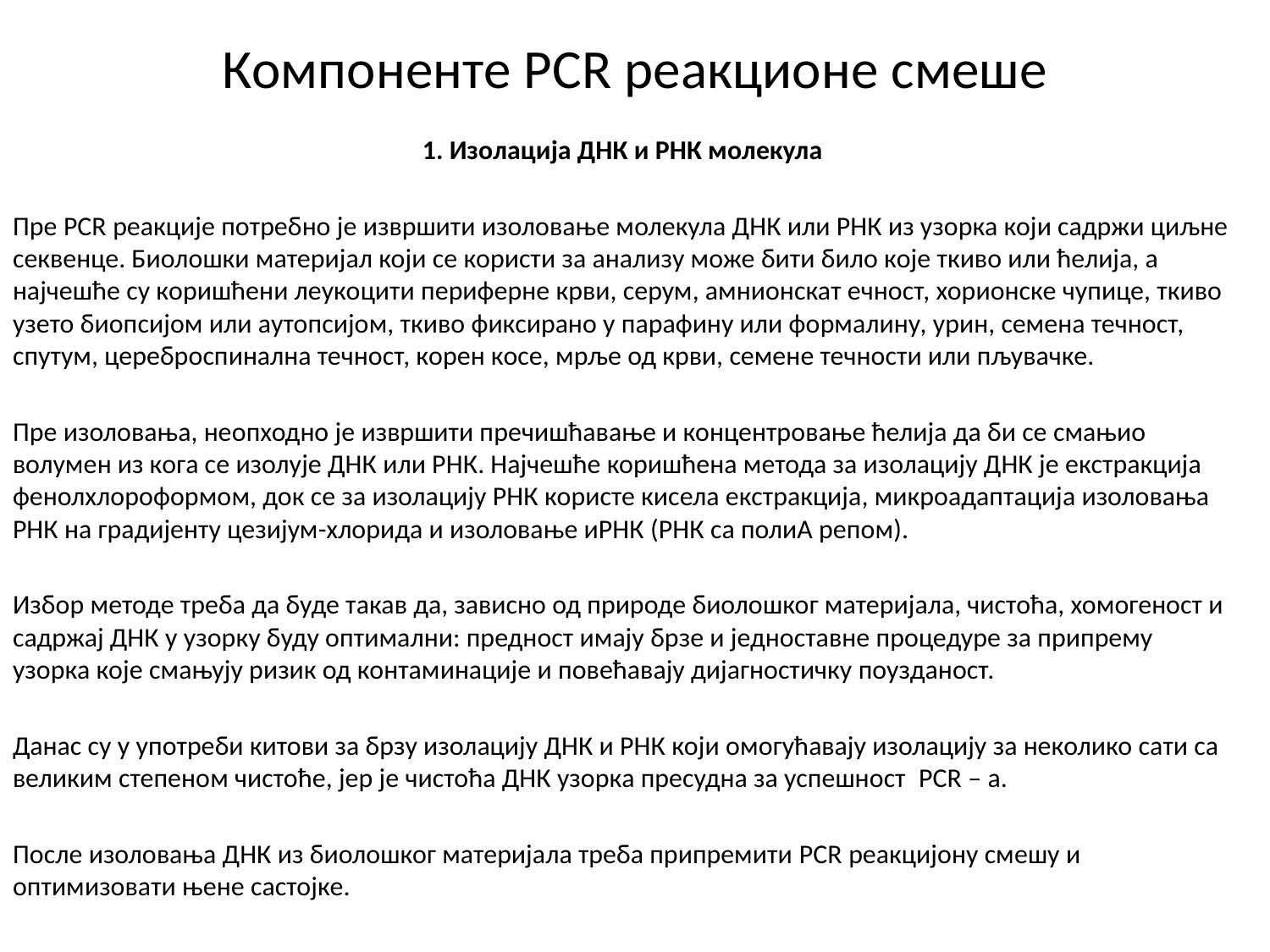

# Компоненте PCR реакционе смеше
1. Изолација ДНК и РНК молекула

Пре PCR реакције потребно је извршити изоловање молекула ДНК или РНК из узорка који садржи циљне секвенце. Биолошки материјал који се користи за анализу може бити било које ткиво или ћелија, а најчешће су коришћени леукоцити периферне крви, серум, амнионскат ечност, хорионске чупице, ткиво узето биопсијом или аутопсијом, ткиво фиксирано у парафину или формалину, урин, семена течност, спутум, цереброспинална течност, корен косе, мрље од крви, семене течности или пљувачке.

Пре изоловања, неопходно је извршити пречишћавање и концентровање ћелија да би се смањио волумен из кога се изолује ДНК или РНК. Најчешће коришћена метода за изолацију ДНК је екстракција фенолхлороформом, док се за изолацију РНК користе кисела екстракција, микроадаптација изоловања РНК на градијенту цезијум-хлорида и изоловање иРНК (РНК са полиА репом).

Избор методе треба да буде такав да, зависно од природе биолошког материјала, чистоћа, хомогеност и садржај ДНК у узорку буду оптимални: предност имају брзе и једноставне процедуре за припрему узорка које смањују ризик од контаминације и повећавају дијагностичку поузданост.

Данас су у употреби китови за брзу изолацију ДНК и РНК који омогућавају изолацију за неколико сати са великим степеном чистоће, јер је чистоћа ДНК узорка пресудна за успешност  PCR – a.

После изоловања ДНК из биолошког материјала треба припремити PCR реакцијону смешу и оптимизовати њене састојке.